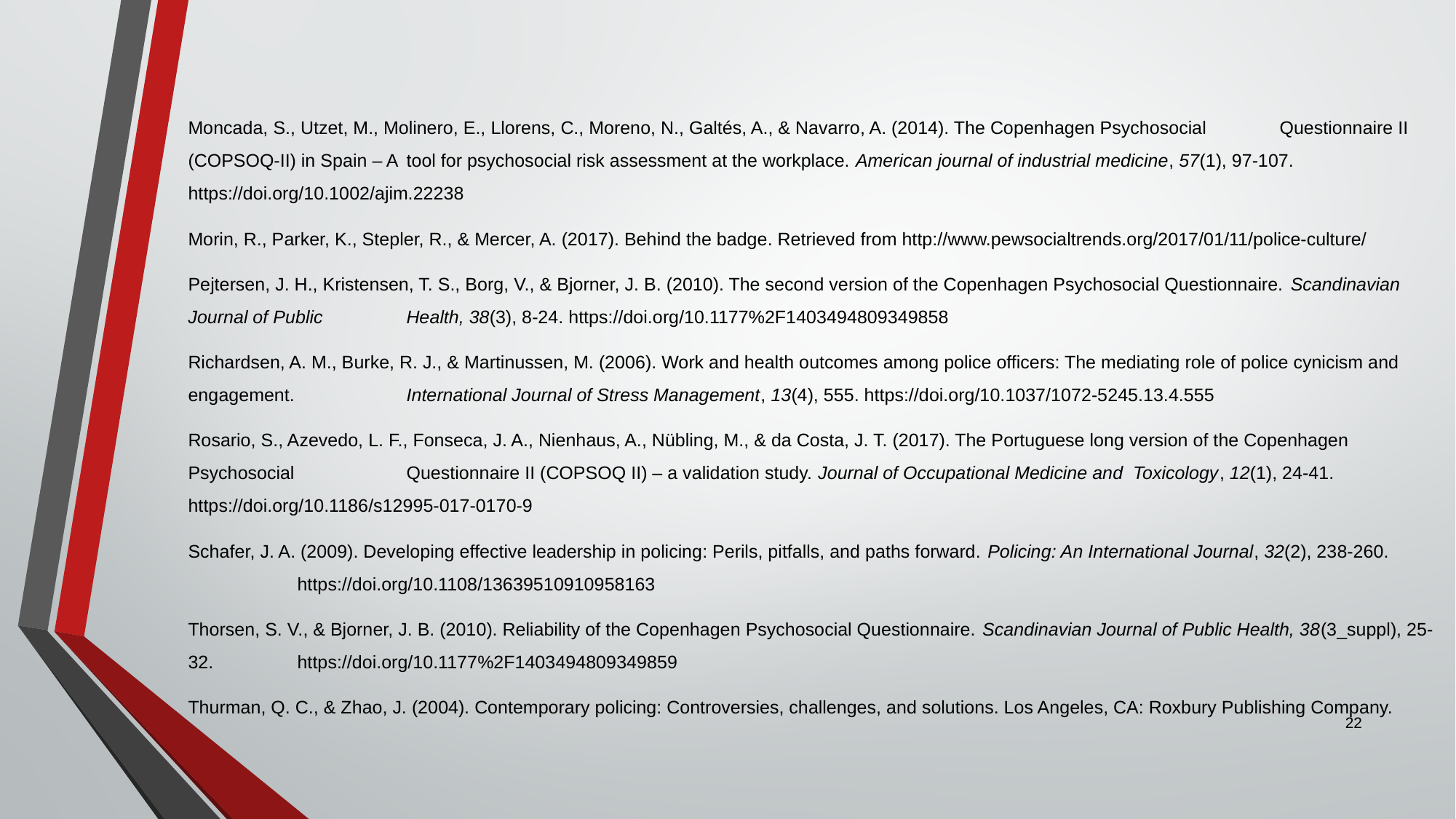

Moncada, S., Utzet, M., Molinero, E., Llorens, C., Moreno, N., Galtés, A., & Navarro, A. (2014). The Copenhagen Psychosocial 	Questionnaire II (COPSOQ-II) in Spain – A 	tool for psychosocial risk assessment at the workplace. American journal of industrial medicine, 57(1), 97-107. https://doi.org/10.1002/ajim.22238
Morin, R., Parker, K., Stepler, R., & Mercer, A. (2017). Behind the badge. Retrieved from http://www.pewsocialtrends.org/2017/01/11/police-culture/
Pejtersen, J. H., Kristensen, T. S., Borg, V., & Bjorner, J. B. (2010). The second version of the Copenhagen Psychosocial Questionnaire. Scandinavian Journal of Public 	Health, 38(3), 8-24. https://doi.org/10.1177%2F1403494809349858
Richardsen, A. M., Burke, R. J., & Martinussen, M. (2006). Work and health outcomes among police officers: The mediating role of police cynicism and engagement. 	International Journal of Stress Management, 13(4), 555. https://doi.org/10.1037/1072-5245.13.4.555
Rosario, S., Azevedo, L. F., Fonseca, J. A., Nienhaus, A., Nübling, M., & da Costa, J. T. (2017). The Portuguese long version of the Copenhagen Psychosocial 	Questionnaire II (COPSOQ II) – a validation study. Journal of Occupational Medicine and  Toxicology, 12(1), 24-41. https://doi.org/10.1186/s12995-017-0170-9
Schafer, J. A. (2009). Developing effective leadership in policing: Perils, pitfalls, and paths forward. Policing: An International Journal, 32(2), 238-260. 	https://doi.org/10.1108/13639510910958163
Thorsen, S. V., & Bjorner, J. B. (2010). Reliability of the Copenhagen Psychosocial Questionnaire. Scandinavian Journal of Public Health, 38(3_suppl), 25-32. 	https://doi.org/10.1177%2F1403494809349859
Thurman, Q. C., & Zhao, J. (2004). Contemporary policing: Controversies, challenges, and solutions. Los Angeles, CA: Roxbury Publishing Company.
22